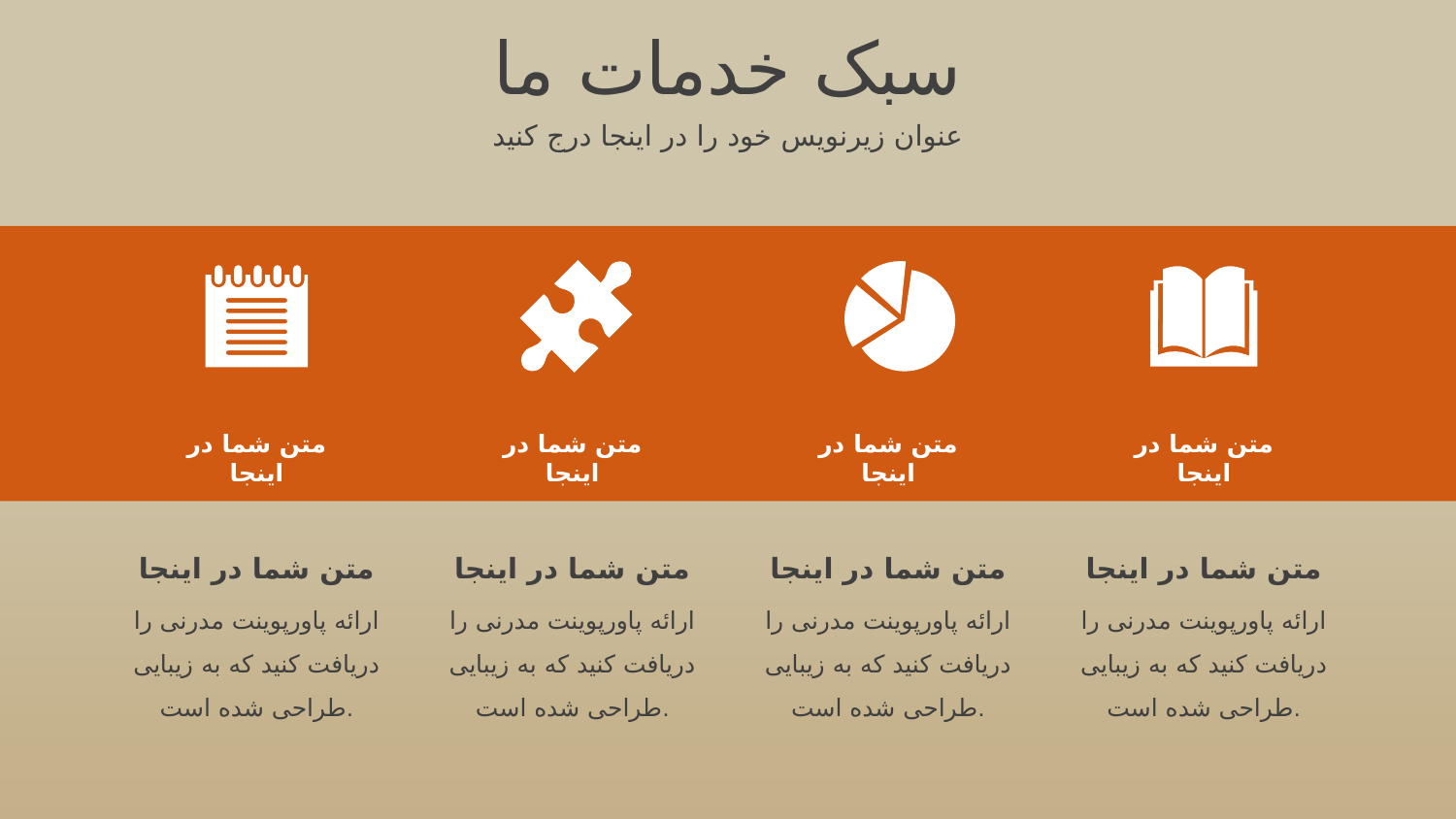

سبک خدمات ما
عنوان زیرنویس خود را در اینجا درج کنید

متن شما در اینجا
متن شما در اینجا
متن شما در اینجا
متن شما در اینجا
متن شما در اینجا
ارائه پاورپوینت مدرنی را دریافت کنید که به زیبایی طراحی شده است.
متن شما در اینجا
ارائه پاورپوینت مدرنی را دریافت کنید که به زیبایی طراحی شده است.
متن شما در اینجا
ارائه پاورپوینت مدرنی را دریافت کنید که به زیبایی طراحی شده است.
متن شما در اینجا
ارائه پاورپوینت مدرنی را دریافت کنید که به زیبایی طراحی شده است.